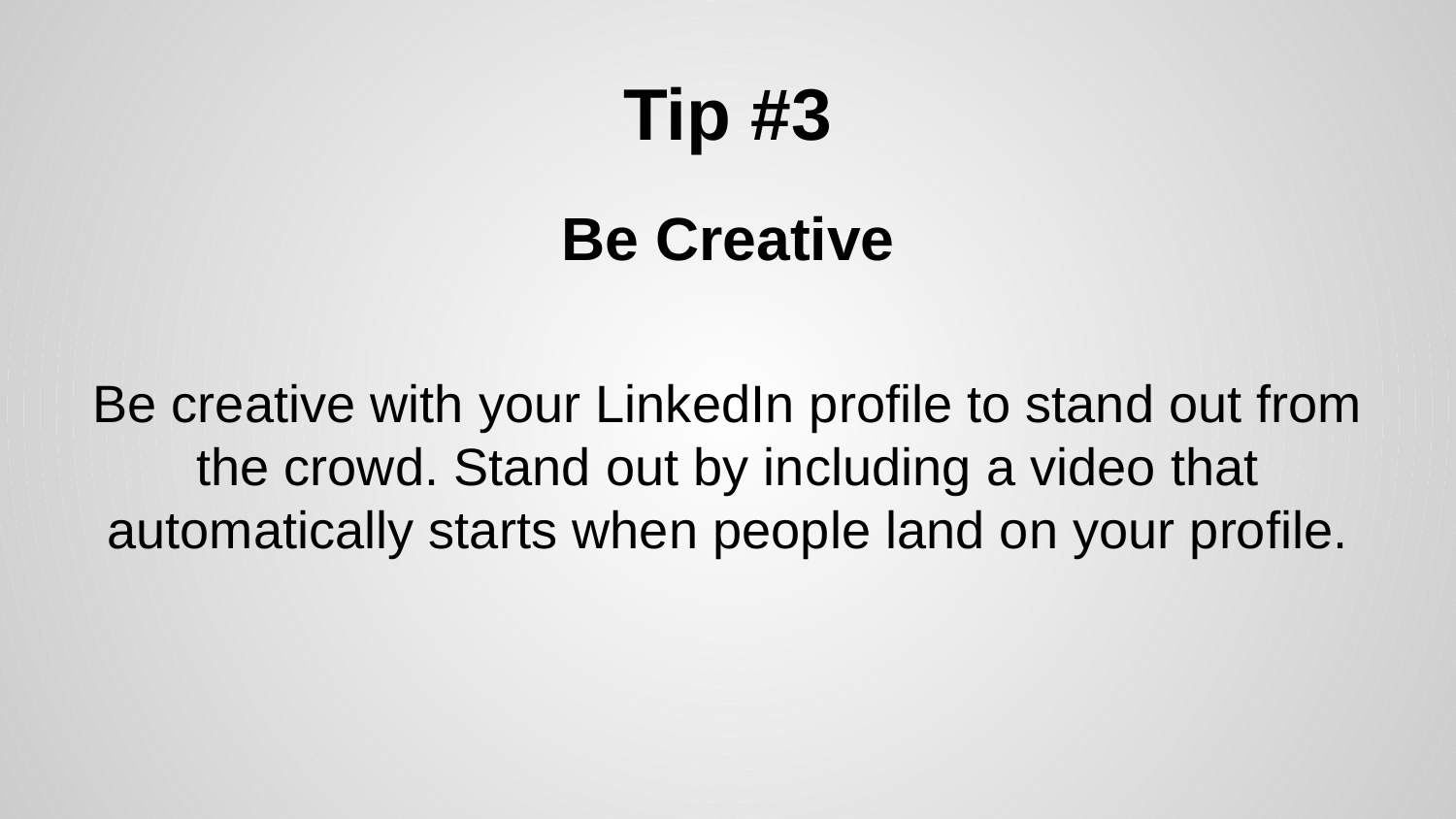

# Tip #3
Be Creative

Be creative with your LinkedIn profile to stand out from the crowd. Stand out by including a video that automatically starts when people land on your profile.